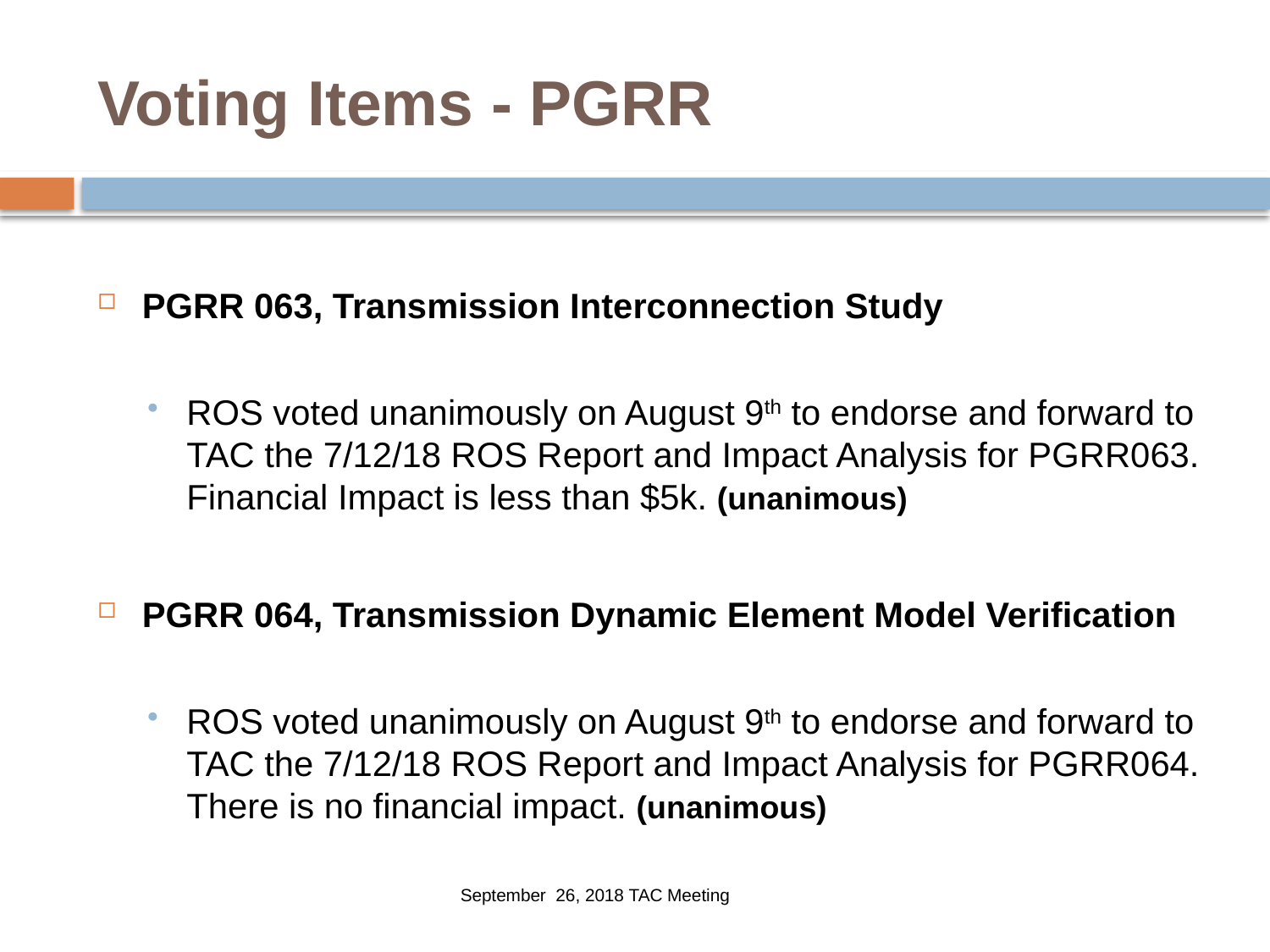

# Voting Items - PGRR

PGRR 063, Transmission Interconnection Study

ROS voted unanimously on August 9th to endorse and forward to TAC the 7/12/18 ROS Report and Impact Analysis for PGRR063. Financial Impact is less than $5k. (unanimous)

PGRR 064, Transmission Dynamic Element Model Verification

ROS voted unanimously on August 9th to endorse and forward to TAC the 7/12/18 ROS Report and Impact Analysis for PGRR064. There is no financial impact. (unanimous)

September  26, 2018 TAC Meeting